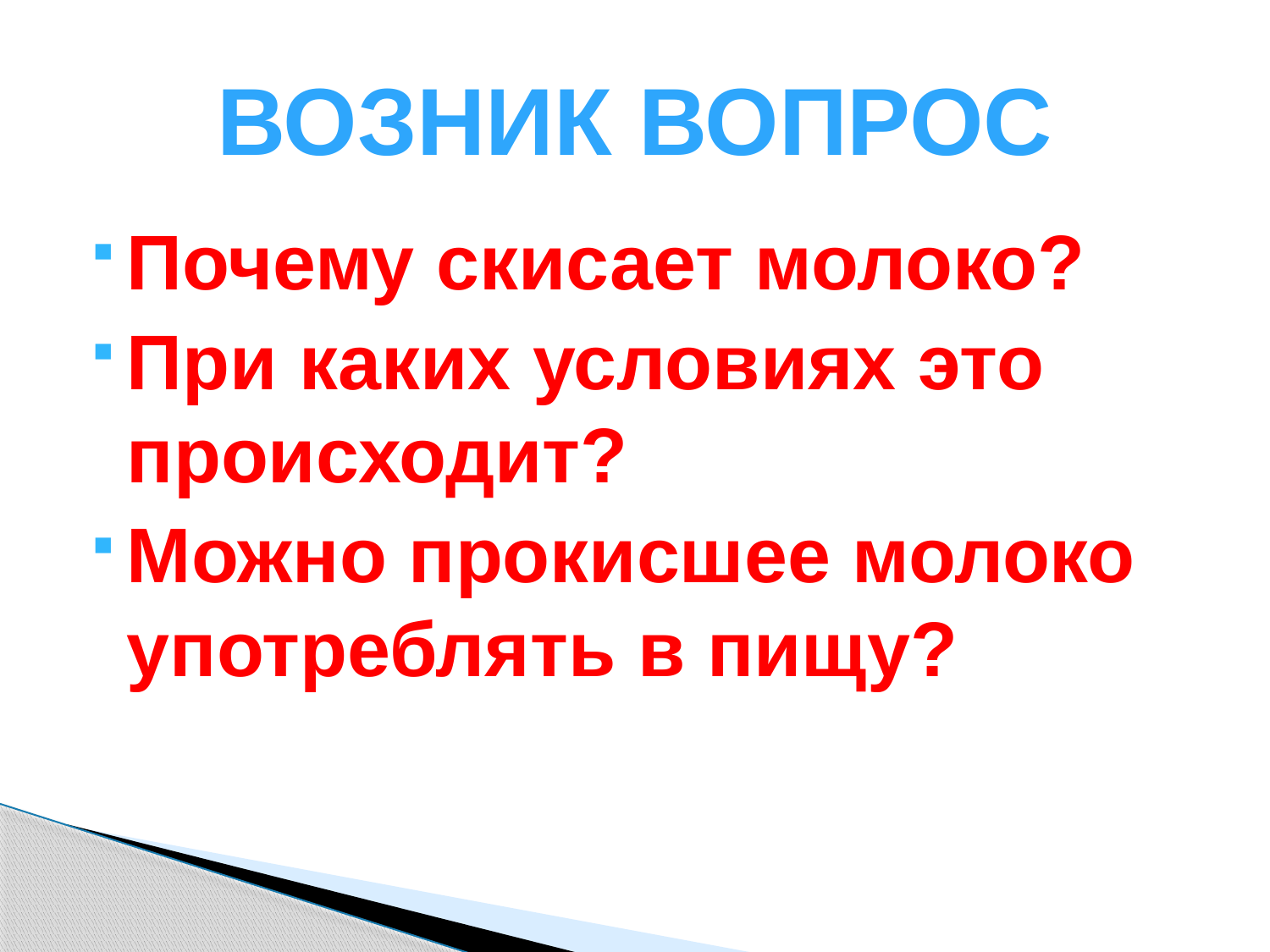

# Возник вопрос
Почему скисает молоко?
При каких условиях это происходит?
Можно прокисшее молоко употреблять в пищу?